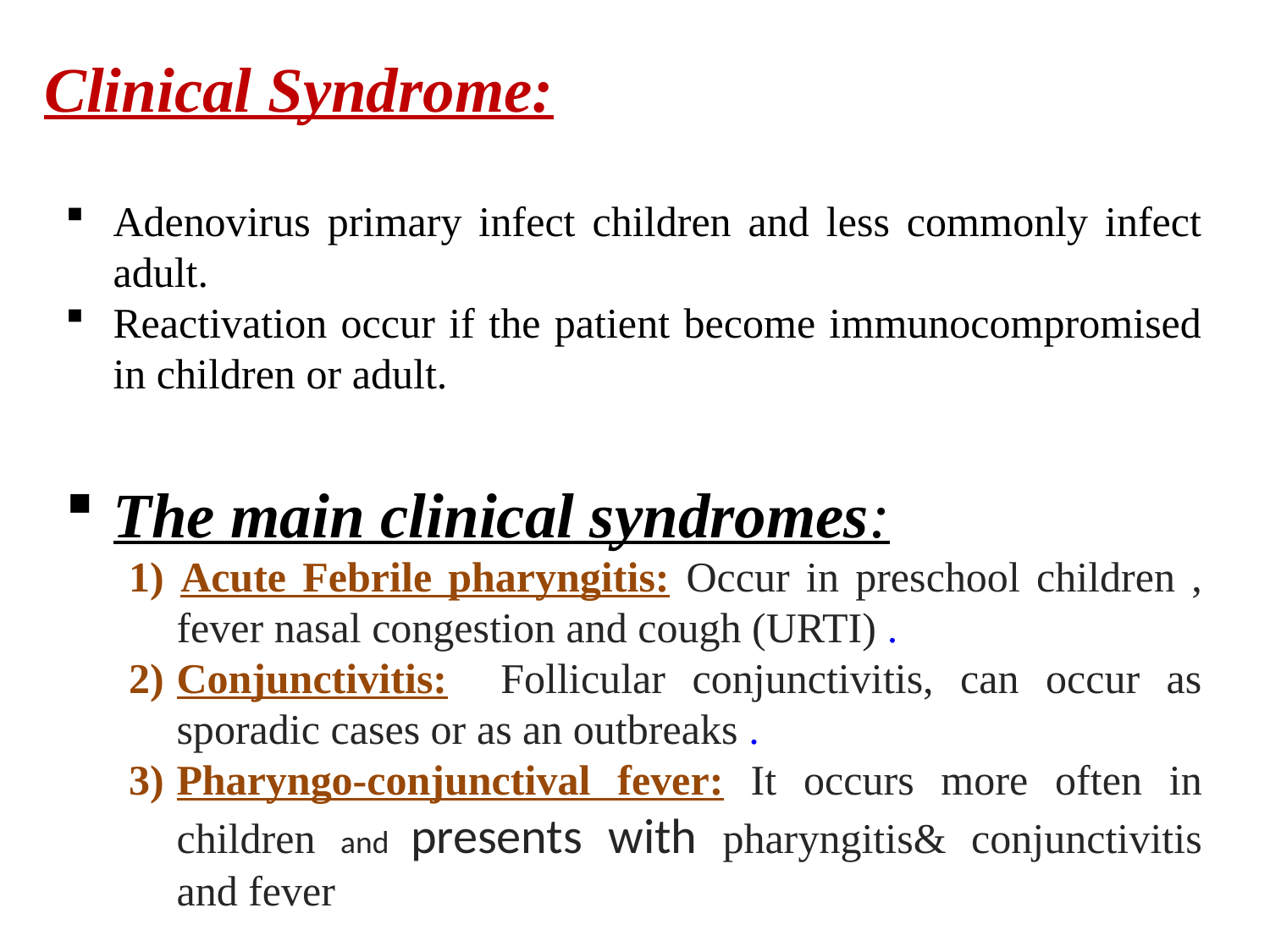

Clinical Syndrome:

Adenovirus primary infect children and less commonly infect adult.
Reactivation occur if the patient become immunocompromised in children or adult.

The main clinical syndromes:
1) Acute Febrile pharyngitis: Occur in preschool children , fever nasal congestion and cough (URTI) .
Conjunctivitis:  Follicular conjunctivitis, can occur as sporadic cases or as an outbreaks .
Pharyngo-conjunctival fever: It occurs more often in children and presents with pharyngitis& conjunctivitis and fever